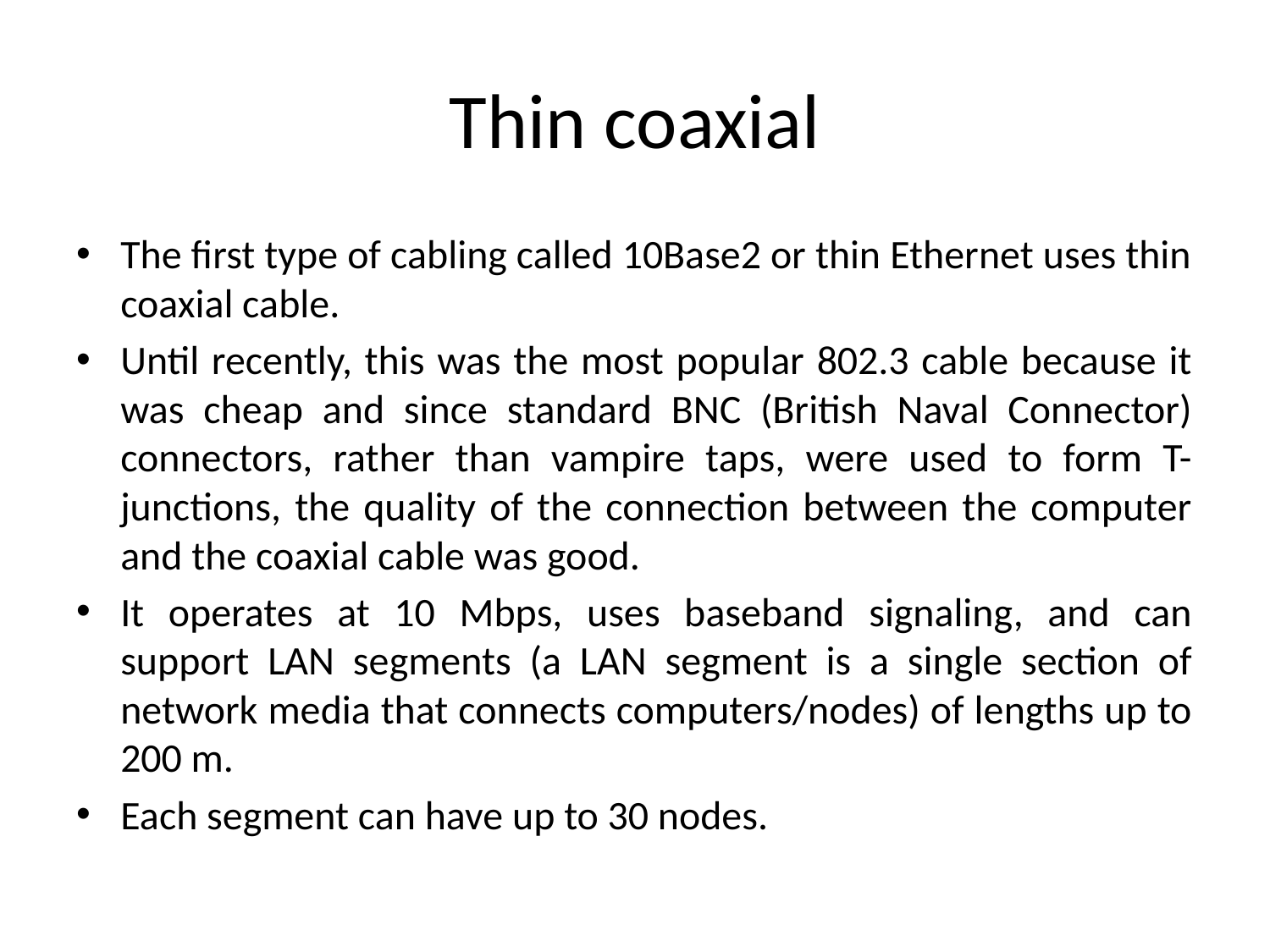

# Thin coaxial
The first type of cabling called 10Base2 or thin Ethernet uses thin coaxial cable.
Until recently, this was the most popular 802.3 cable because it was cheap and since standard BNC (British Naval Connector) connectors, rather than vampire taps, were used to form T-junctions, the quality of the connection between the computer and the coaxial cable was good.
It operates at 10 Mbps, uses baseband signaling, and can support LAN segments (a LAN segment is a single section of network media that connects computers/nodes) of lengths up to 200 m.
Each segment can have up to 30 nodes.